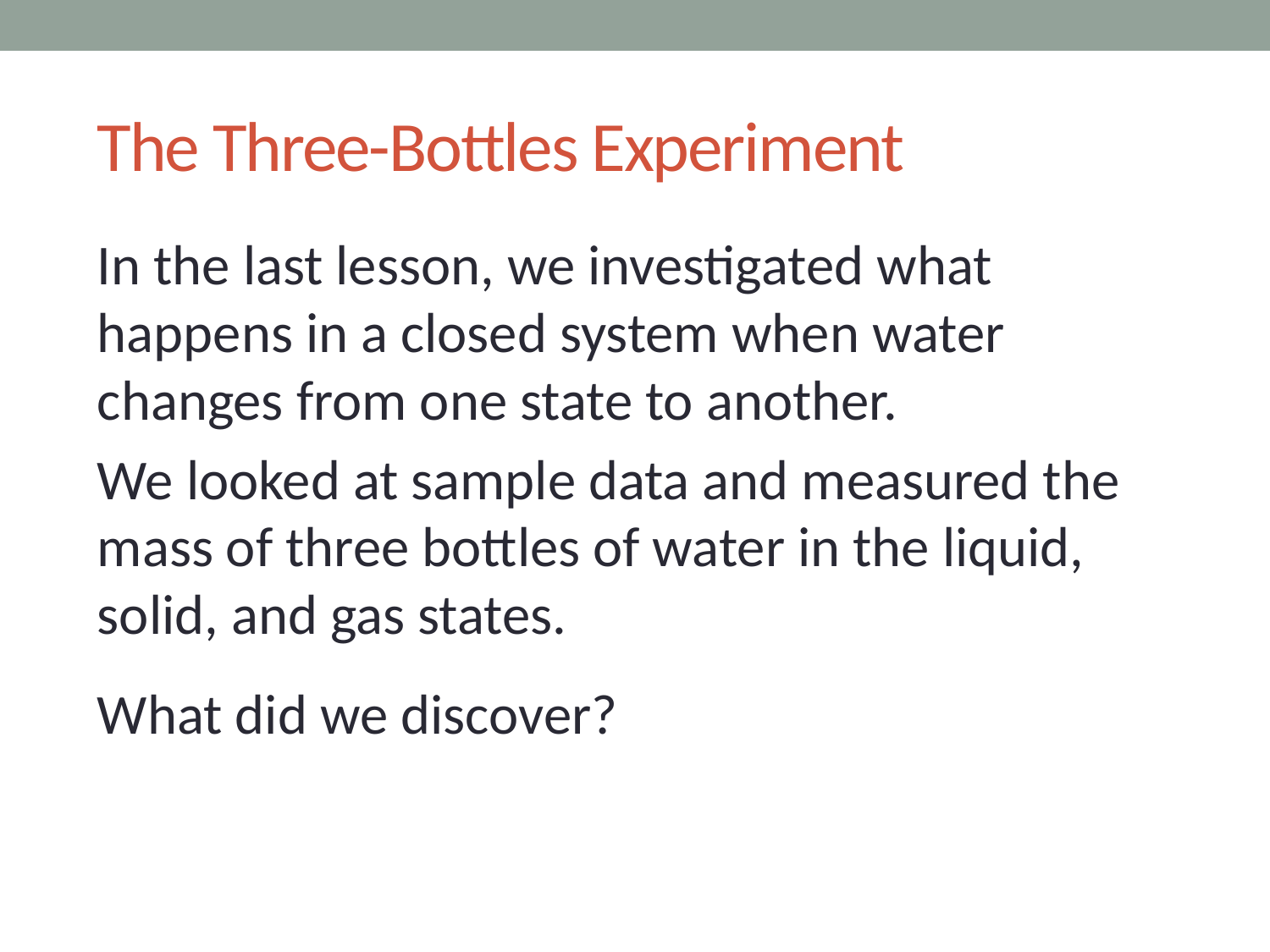

# The Three-Bottles Experiment
In the last lesson, we investigated what happens in a closed system when water changes from one state to another.
We looked at sample data and measured the mass of three bottles of water in the liquid, solid, and gas states.
What did we discover?